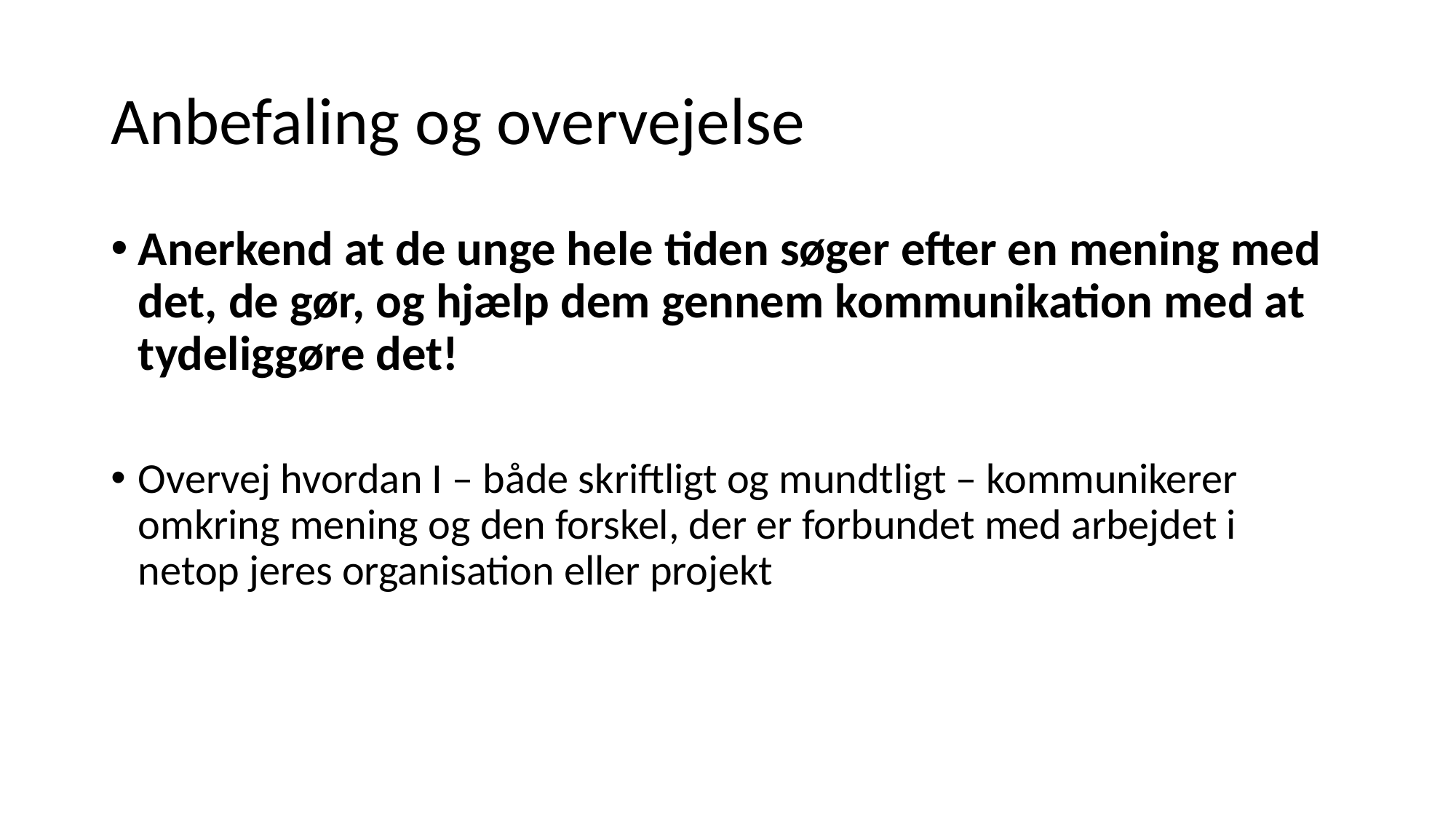

# Anbefaling og overvejelse
Anerkend at de unge hele tiden søger efter en mening med det, de gør, og hjælp dem gennem kommunikation med at tydeliggøre det!

Overvej hvordan I – både skriftligt og mundtligt – kommunikerer omkring mening og den forskel, der er forbundet med arbejdet i netop jeres organisation eller projekt